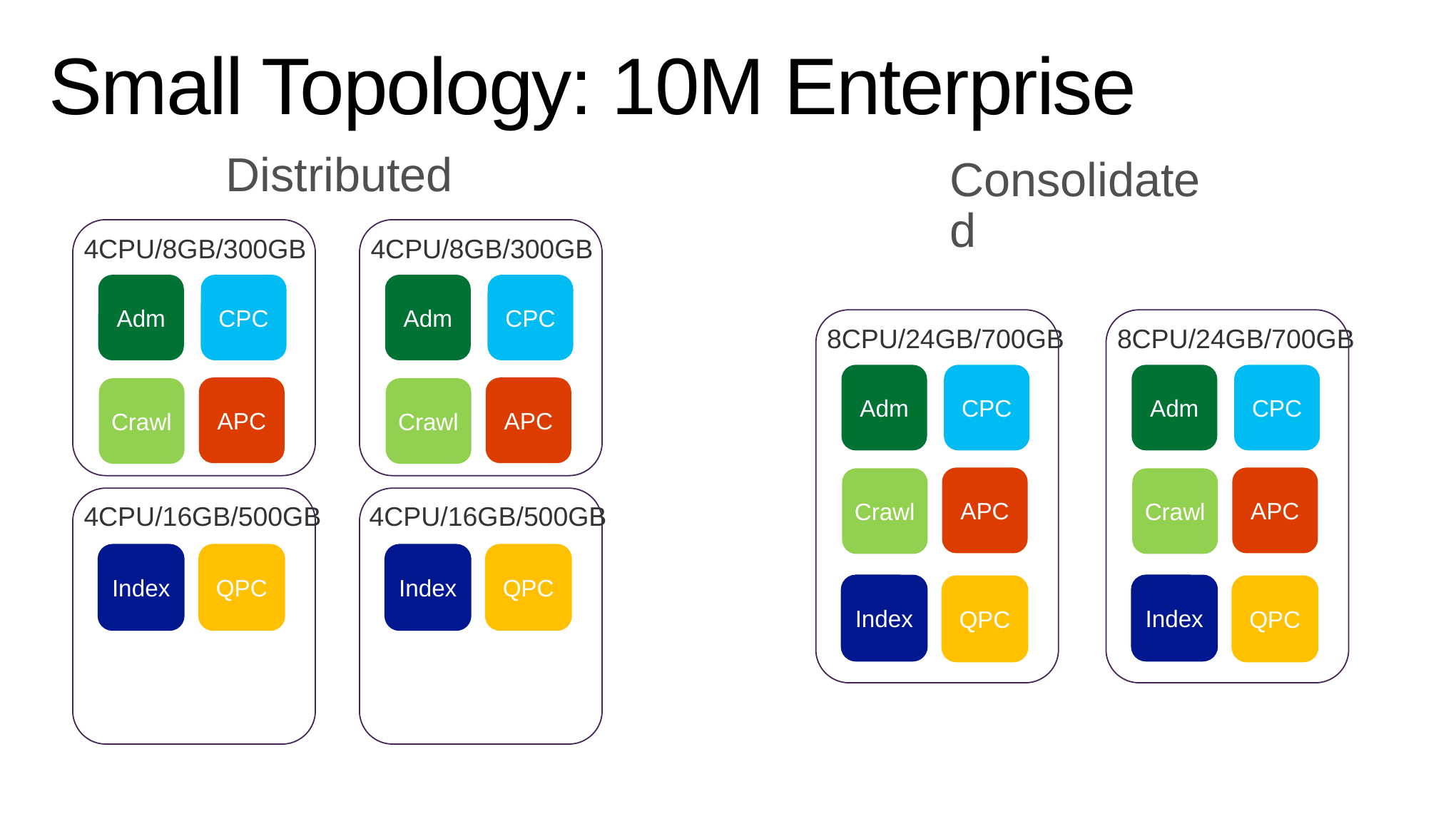

# Small Topology: 10M Enterprise
Distributed
Consolidated

4CPU/8GB/300GB
Adm
CPC
APC
Crawl
4CPU/16GB/500GB

Index
QPC
4CPU/8GB/300GB
Adm
CPC

8CPU/24GB/700GB
Adm
CPC
APC
Crawl
Index
QPC

8CPU/24GB/700GB
Adm
CPC
APC
Crawl
Index
QPC
APC
Crawl
4CPU/16GB/500GB

Index
QPC